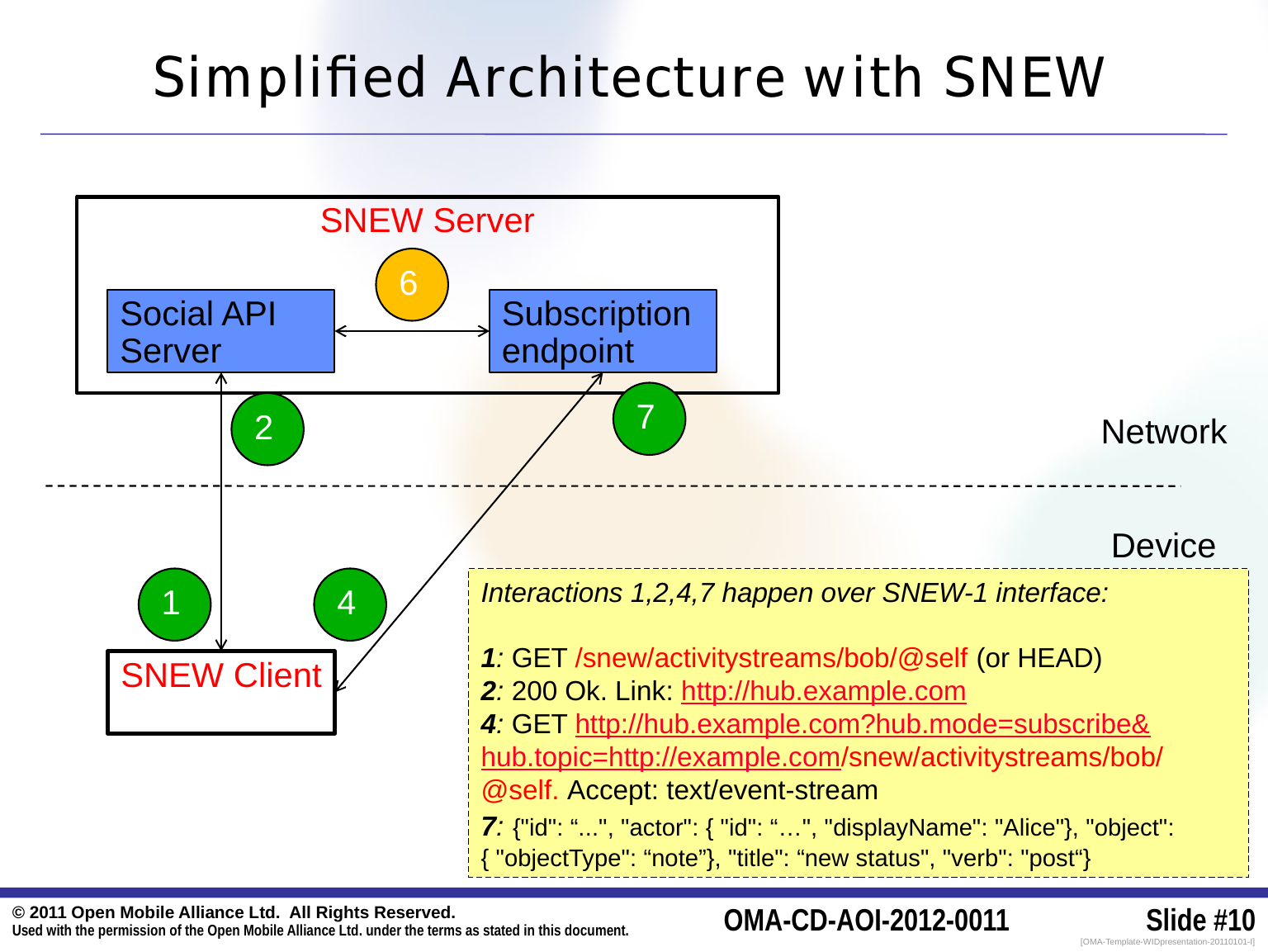

# Simplified Architecture with SNEW
SNEW Server
6
Social API Server
Subscription endpoint
7
2
Network
Device
1
4
Interactions 1,2,4,7 happen over SNEW-1 interface:

1: GET /snew/activitystreams/bob/@self (or HEAD)
2: 200 Ok. Link: http://hub.example.com
4: GET http://hub.example.com?hub.mode=subscribe&
hub.topic=http://example.com/snew/activitystreams/bob/@self. Accept: text/event-stream
7: {"id": “...", "actor": { "id": “…", "displayName": "Alice"}, "object": { "objectType": “note”}, "title": “new status", "verb": "post“}
SNEW Client